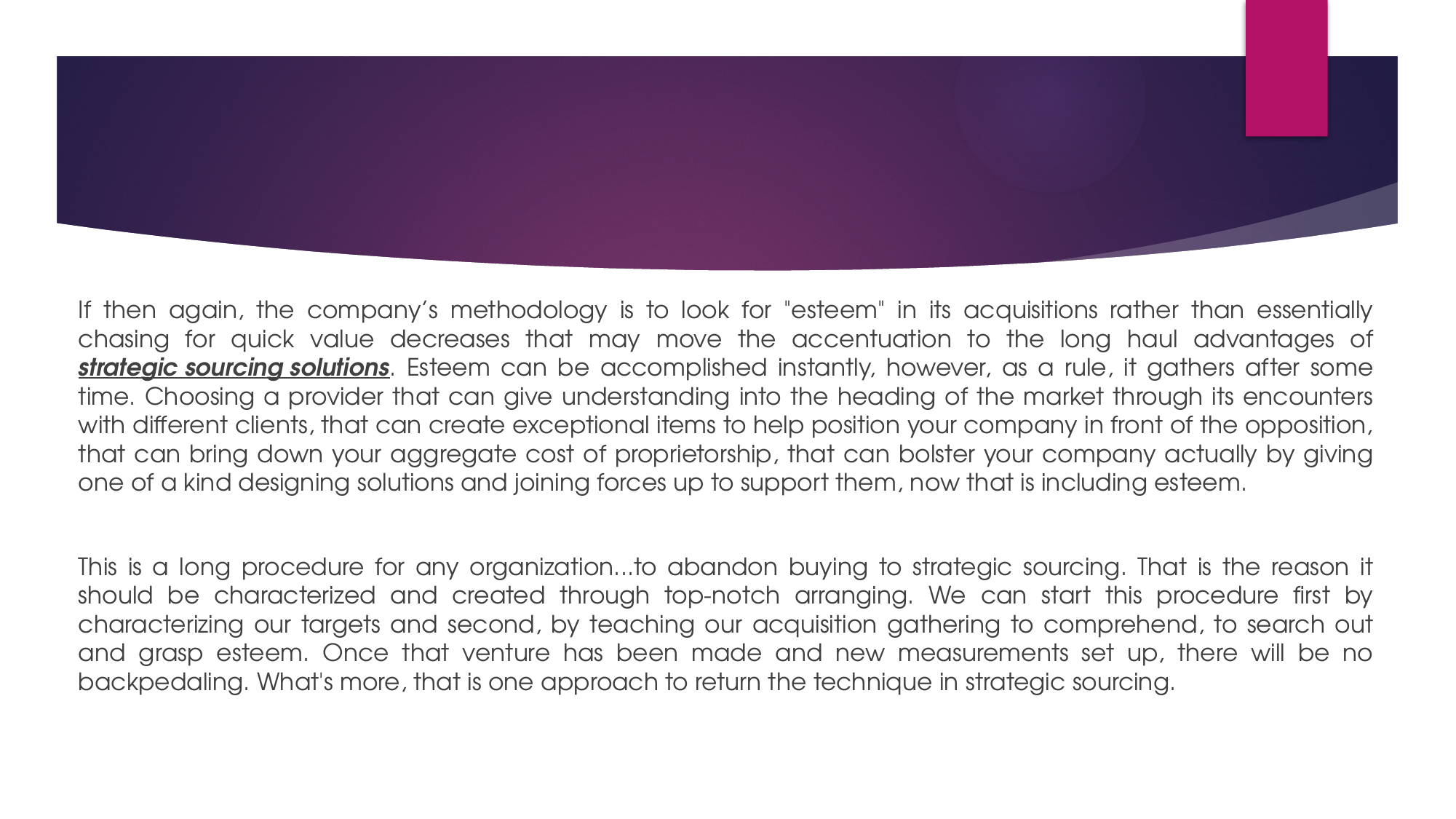

If then again, the company’s methodology is to look for "esteem" in its acquisitions rather than essentially chasing for quick value decreases that may move the accentuation to the long haul advantages of strategic sourcing solutions. Esteem can be accomplished instantly, however, as a rule, it gathers after some time. Choosing a provider that can give understanding into the heading of the market through its encounters with different clients, that can create exceptional items to help position your company in front of the opposition, that can bring down your aggregate cost of proprietorship, that can bolster your company actually by giving one of a kind designing solutions and joining forces up to support them, now that is including esteem.

This is a long procedure for any organization...to abandon buying to strategic sourcing. That is the reason it should be characterized and created through top-notch arranging. We can start this procedure first by characterizing our targets and second, by teaching our acquisition gathering to comprehend, to search out and grasp esteem. Once that venture has been made and new measurements set up, there will be no backpedaling. What's more, that is one approach to return the technique in strategic sourcing.